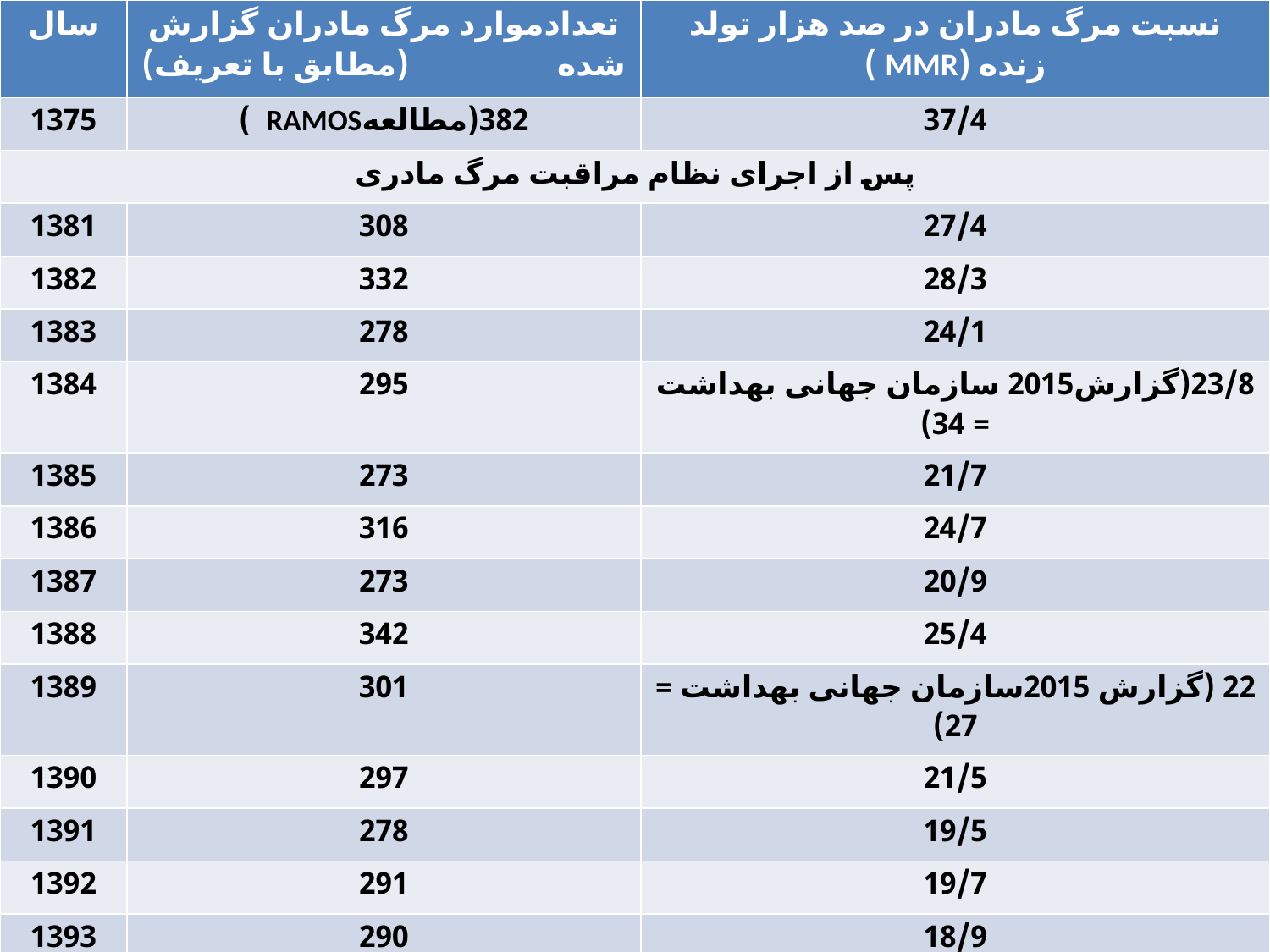

| سال | تعدادموارد مرگ مادران گزارش شده (مطابق با تعریف) | نسبت مرگ مادران در صد هزار تولد زنده (MMR ) |
| --- | --- | --- |
| 1375 | 382(مطالعهRAMOS ) | 37/4 |
| پس از اجرای نظام مراقبت مرگ مادری |  |  |
| 1381 | 308 | 27/4 |
| 1382 | 332 | 28/3 |
| 1383 | 278 | 24/1 |
| 1384 | 295 | 23/8(گزارش2015 سازمان جهانی بهداشت = 34) |
| 1385 | 273 | 21/7 |
| 1386 | 316 | 24/7 |
| 1387 | 273 | 20/9 |
| 1388 | 342 | 25/4 |
| 1389 | 301 | 22 (گزارش 2015سازمان جهانی بهداشت = 27) |
| 1390 | 297 | 21/5 |
| 1391 | 278 | 19/5 |
| 1392 | 291 | 19/7 |
| 1393 | 290 | 18/9 |
| 1394 | 315 | 20(گزارش 2015سازمان جهانی بهداشت = 25) |